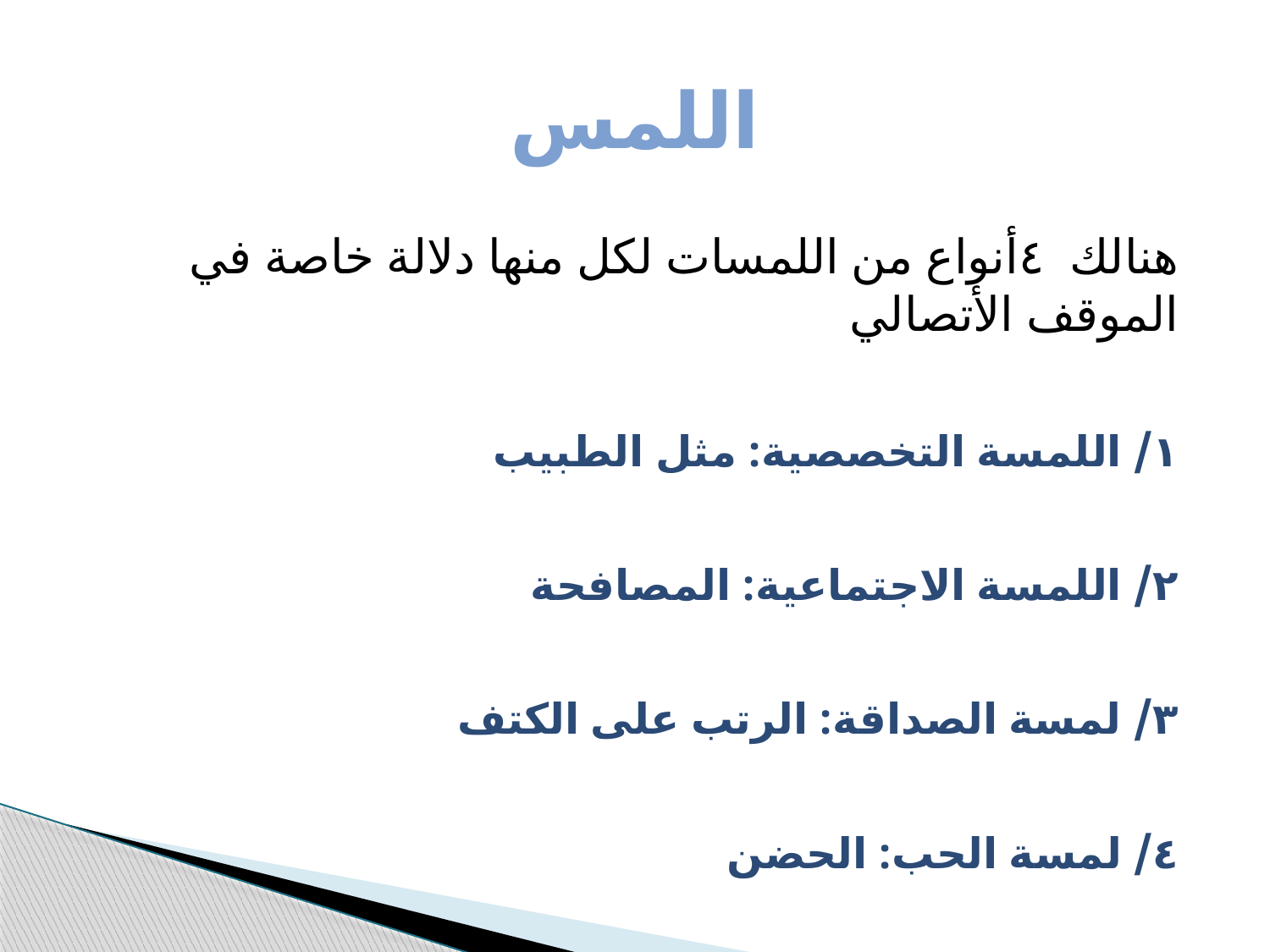

# اللمس

هنالك  ٤أنواع من اللمسات لكل منها دلالة خاصة في الموقف الأتصالي
١/ اللمسة التخصصية: مثل الطبيب
٢/ اللمسة الاجتماعية: المصافحة
٣/ لمسة الصداقة: الرتب على الكتف
٤/ لمسة الحب: الحضن